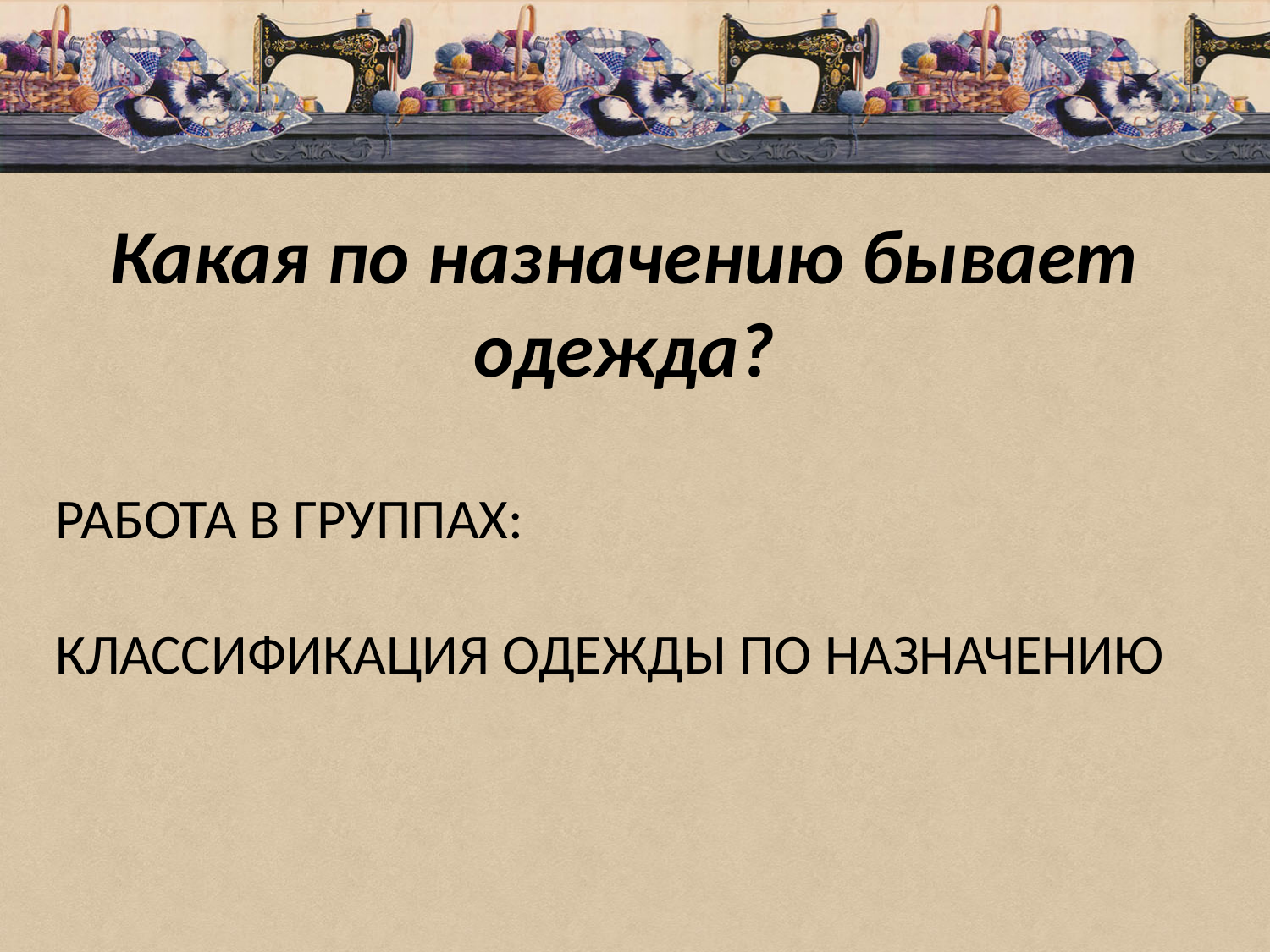

Какая по назначению бывает одежда?
# Работа в группах: Классификация одежды по назначению